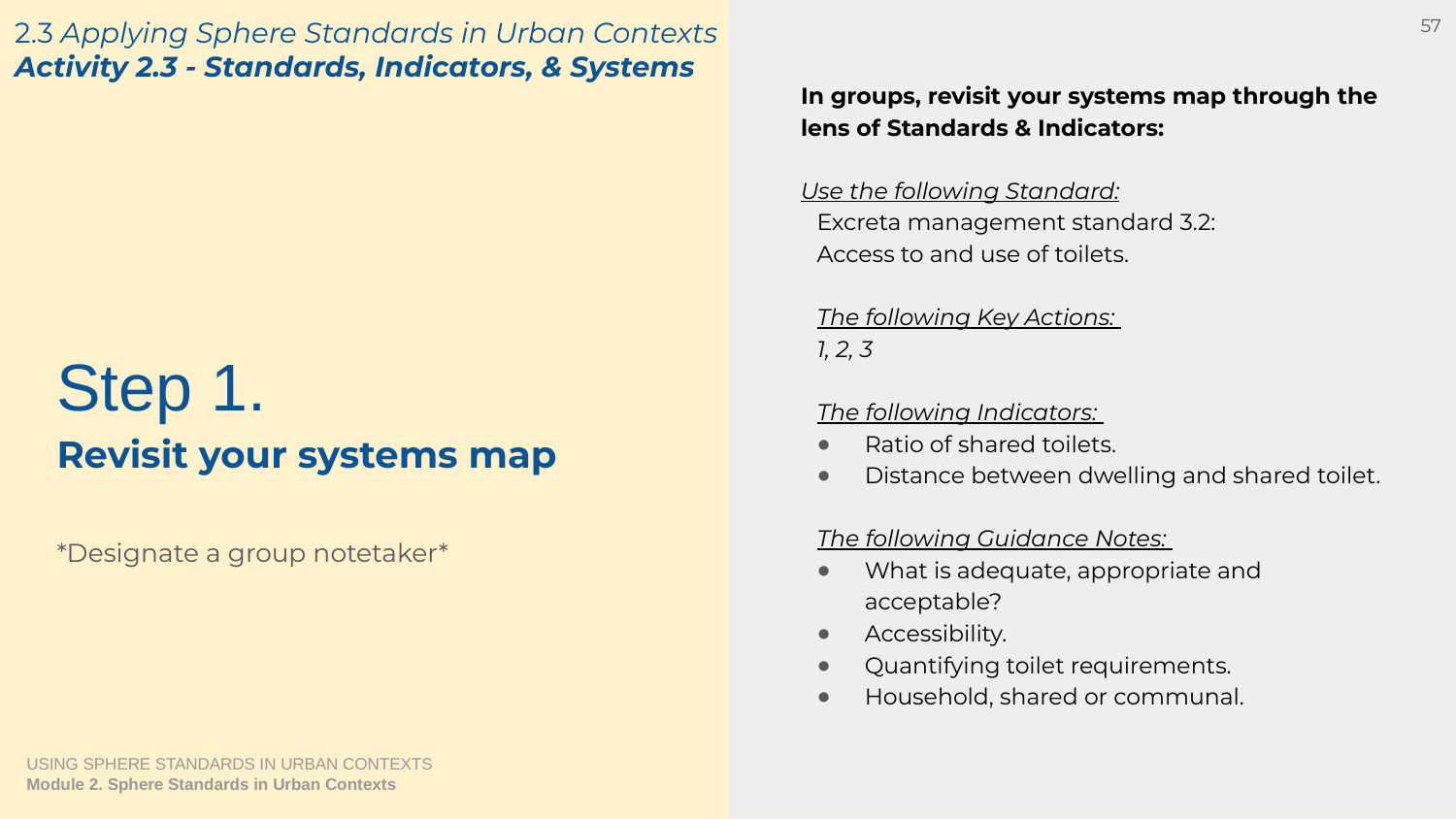

# 2.3 Applying Sphere Standards in Urban Contexts Activity 2.3 - Standards, Indicators, & Systems
57
In groups, revisit your systems map through the lens of Standards & Indicators:

Use the following Standard:
Excreta management standard 3.2:
Access to and use of toilets.

The following Key Actions:
1, 2, 3

The following Indicators:
Ratio of shared toilets.
Distance between dwelling and shared toilet.

The following Guidance Notes:
What is adequate, appropriate and acceptable?
Accessibility.
Quantifying toilet requirements.
Household, shared or communal.

Step 1.
Revisit your systems map

*Designate a group notetaker*
USING SPHERE STANDARDS IN URBAN CONTEXTS
Module 2. Sphere Standards in Urban Contexts